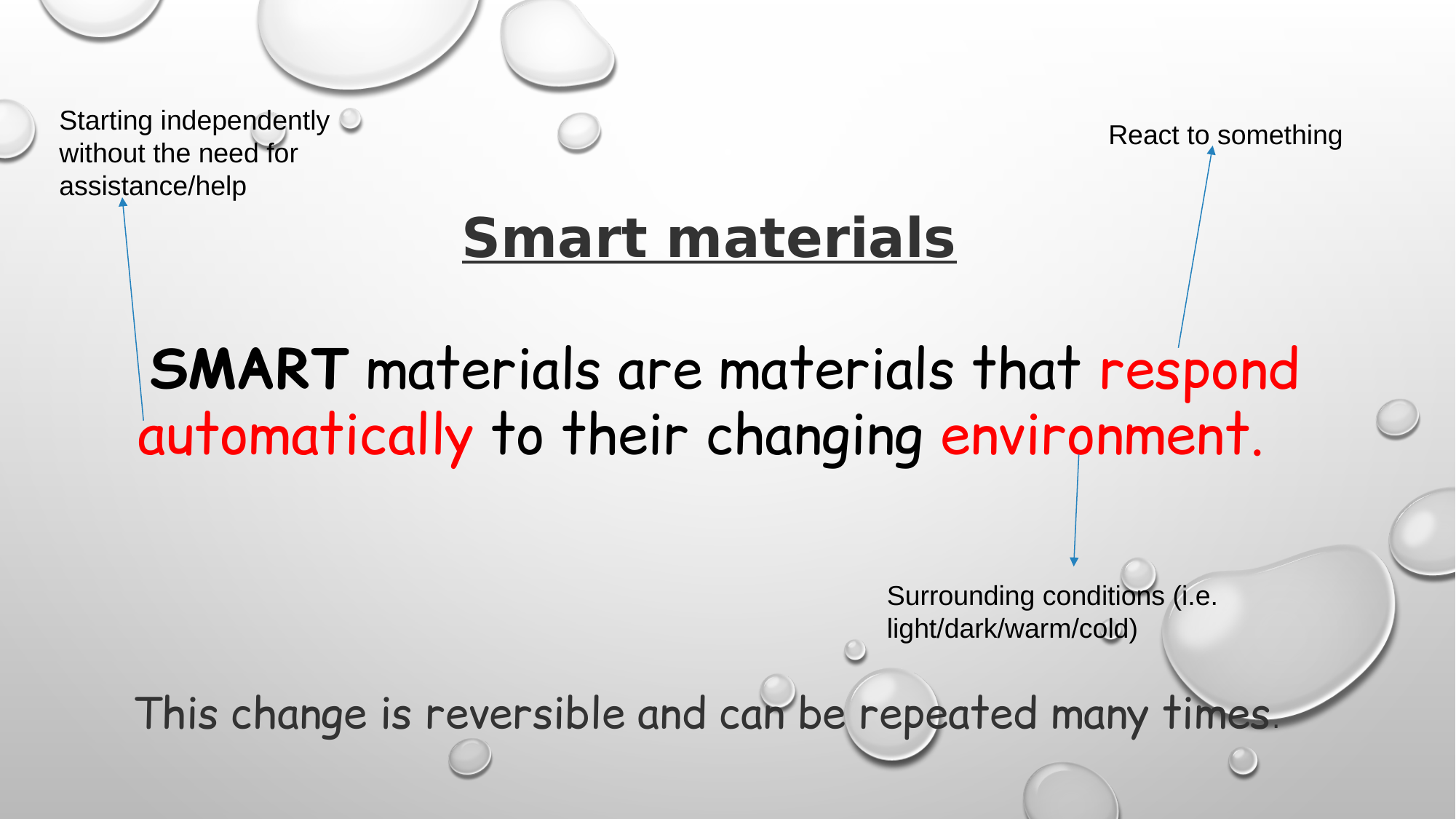

Starting independently without the need for assistance/help
React to something
Smart materials

  SMART materials are materials that respond automatically to their changing environment.
Surrounding conditions (i.e. light/dark/warm/cold)
This change is reversible and can be repeated many times.